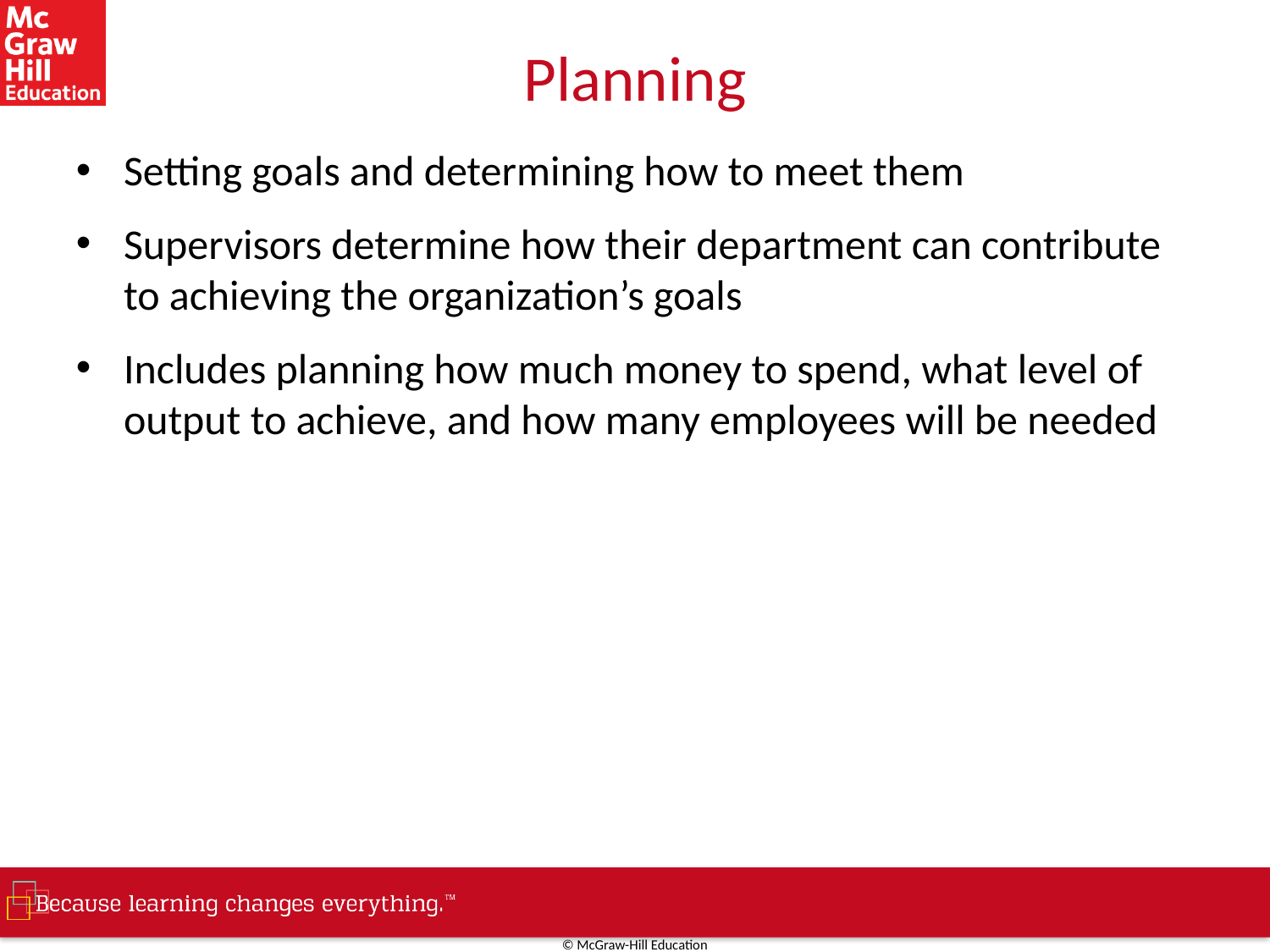

# Planning
Setting goals and determining how to meet them
Supervisors determine how their department can contribute to achieving the organization’s goals
Includes planning how much money to spend, what level of output to achieve, and how many employees will be needed